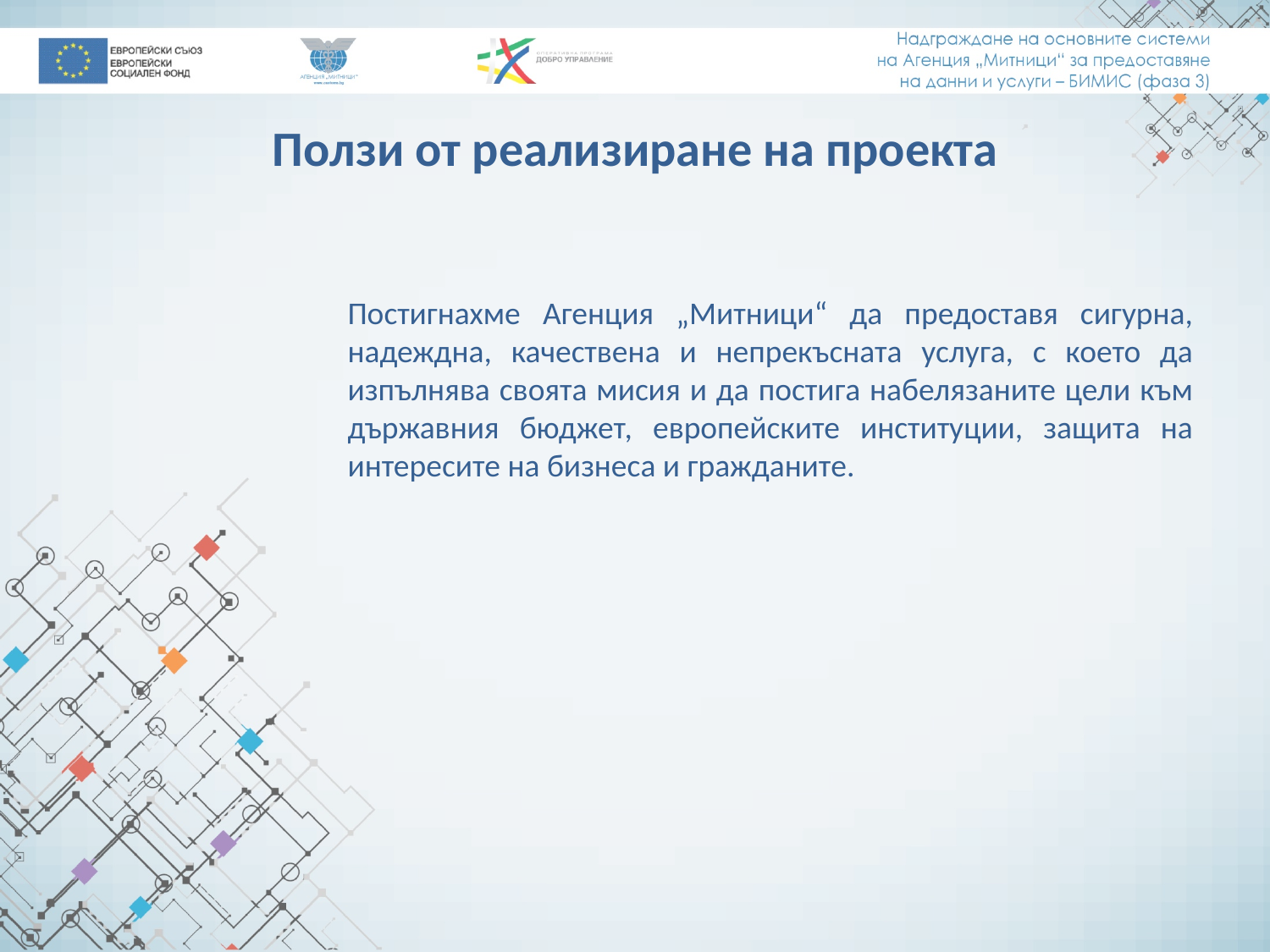

# Ползи от реализиране на проекта
Постигнахме Агенция „Митници“ да предоставя сигурна, надеждна, качествена и непрекъсната услуга, с което да изпълнява своята мисия и да постига набелязаните цели към държавния бюджет, европейските институции, защита на интересите на бизнеса и гражданите.